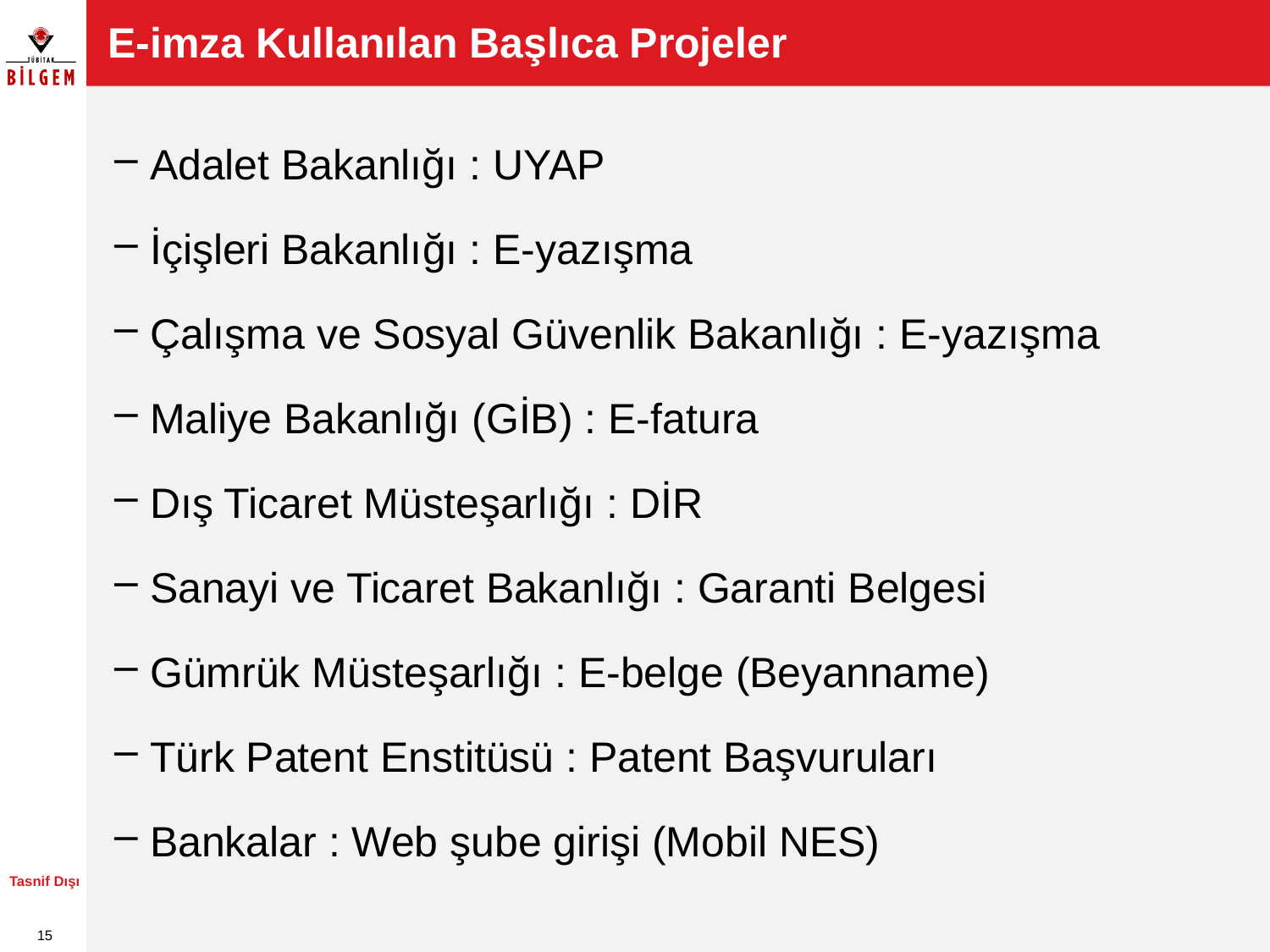

# E-imza Kullanılan Başlıca Projeler
 Adalet Bakanlığı : UYAP
 İçişleri Bakanlığı : E-yazışma
 Çalışma ve Sosyal Güvenlik Bakanlığı : E-yazışma
 Maliye Bakanlığı (GİB) : E-fatura
 Dış Ticaret Müsteşarlığı : DİR
 Sanayi ve Ticaret Bakanlığı : Garanti Belgesi
 Gümrük Müsteşarlığı : E-belge (Beyanname)
 Türk Patent Enstitüsü : Patent Başvuruları
 Bankalar : Web şube girişi (Mobil NES)

Tasnif Dışı
15